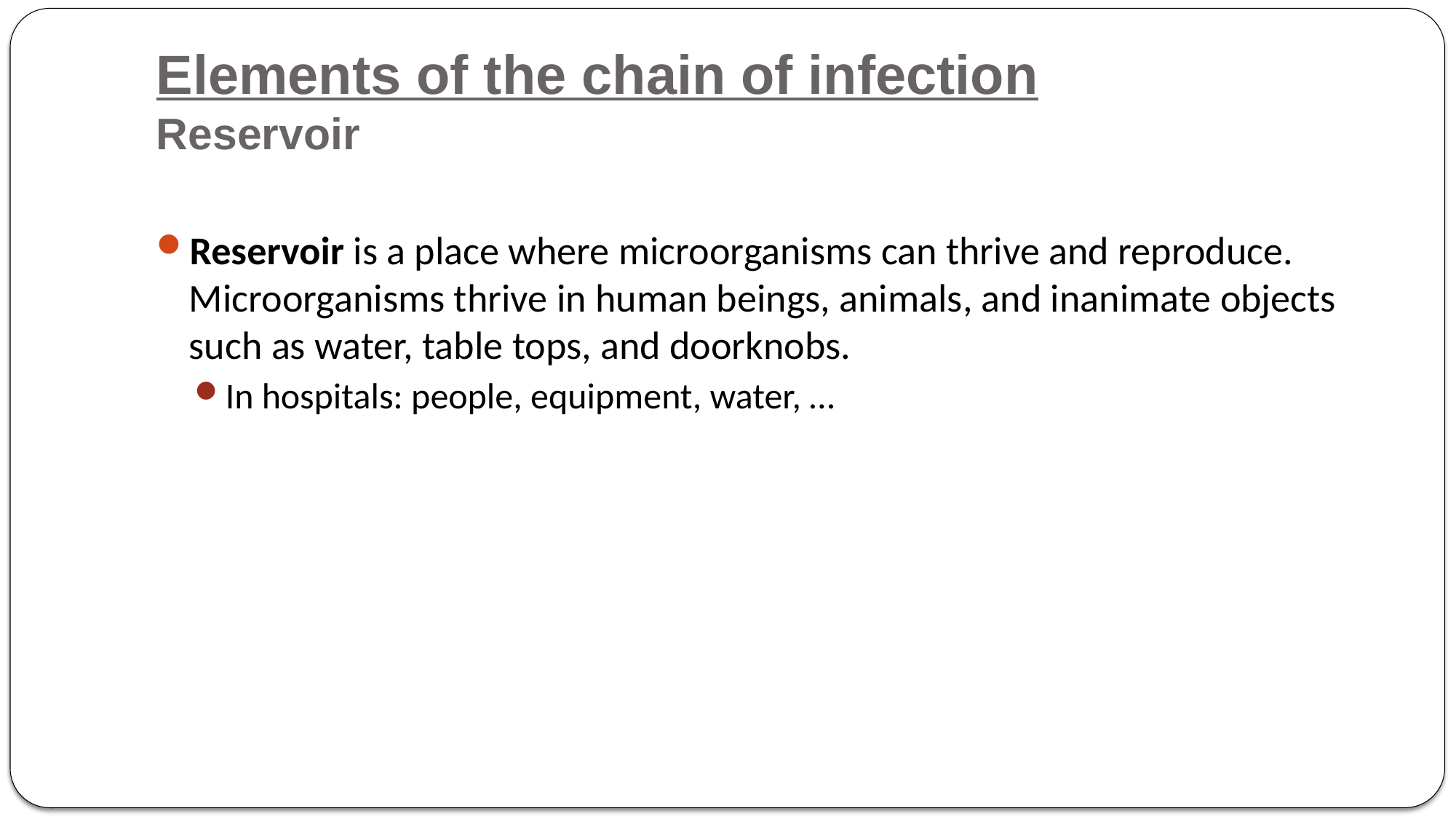

# Elements of the chain of infection Reservoir
Reservoir is a place where microorganisms can thrive and reproduce. Microorganisms thrive in human beings, animals, and inanimate objects such as water, table tops, and doorknobs.
In hospitals: people, equipment, water, …